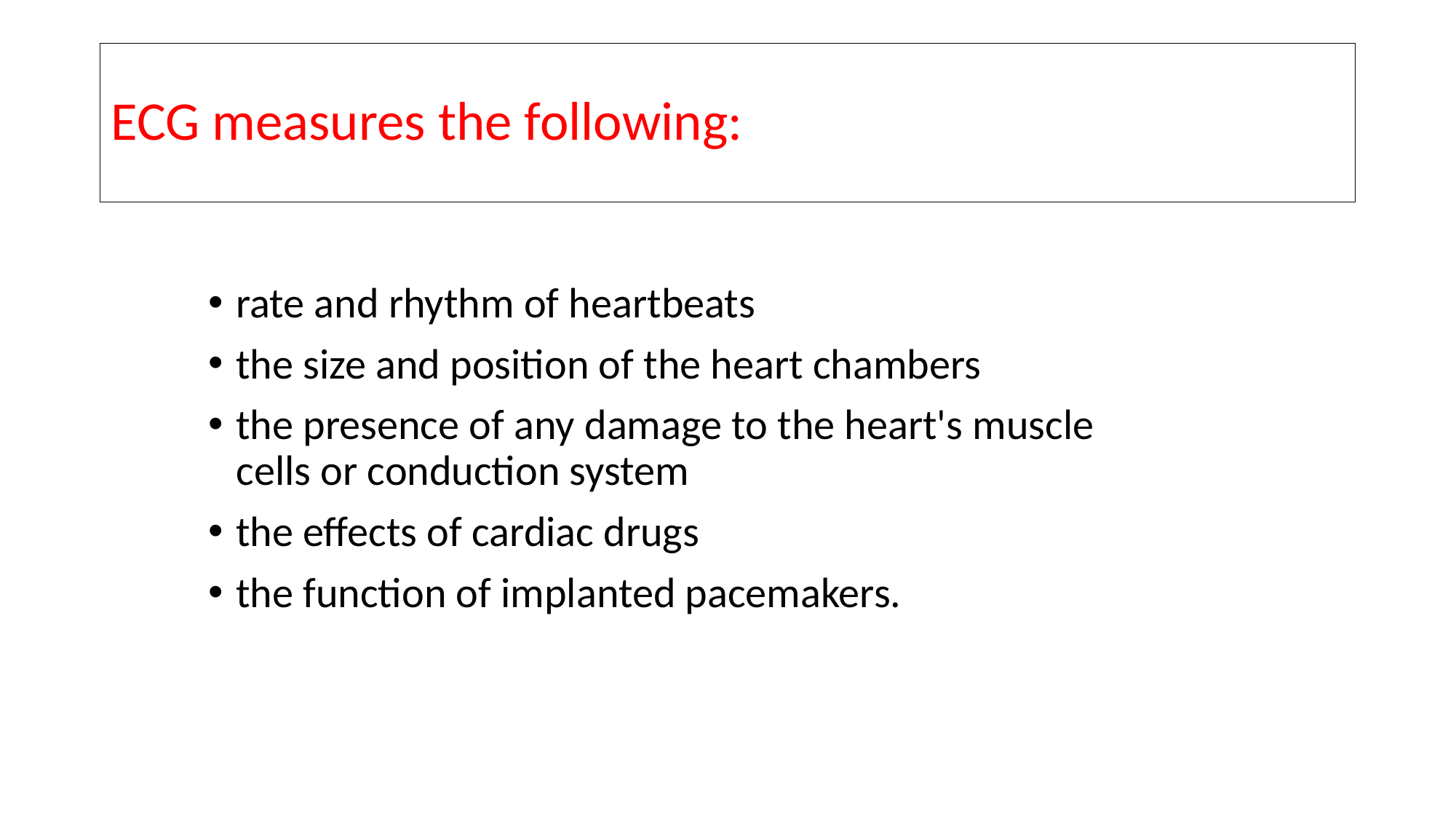

# ECG measures the following:
rate and rhythm of heartbeats
the size and position of the heart chambers
the presence of any damage to the heart's muscle cells or conduction system
the effects of cardiac drugs
the function of implanted pacemakers.